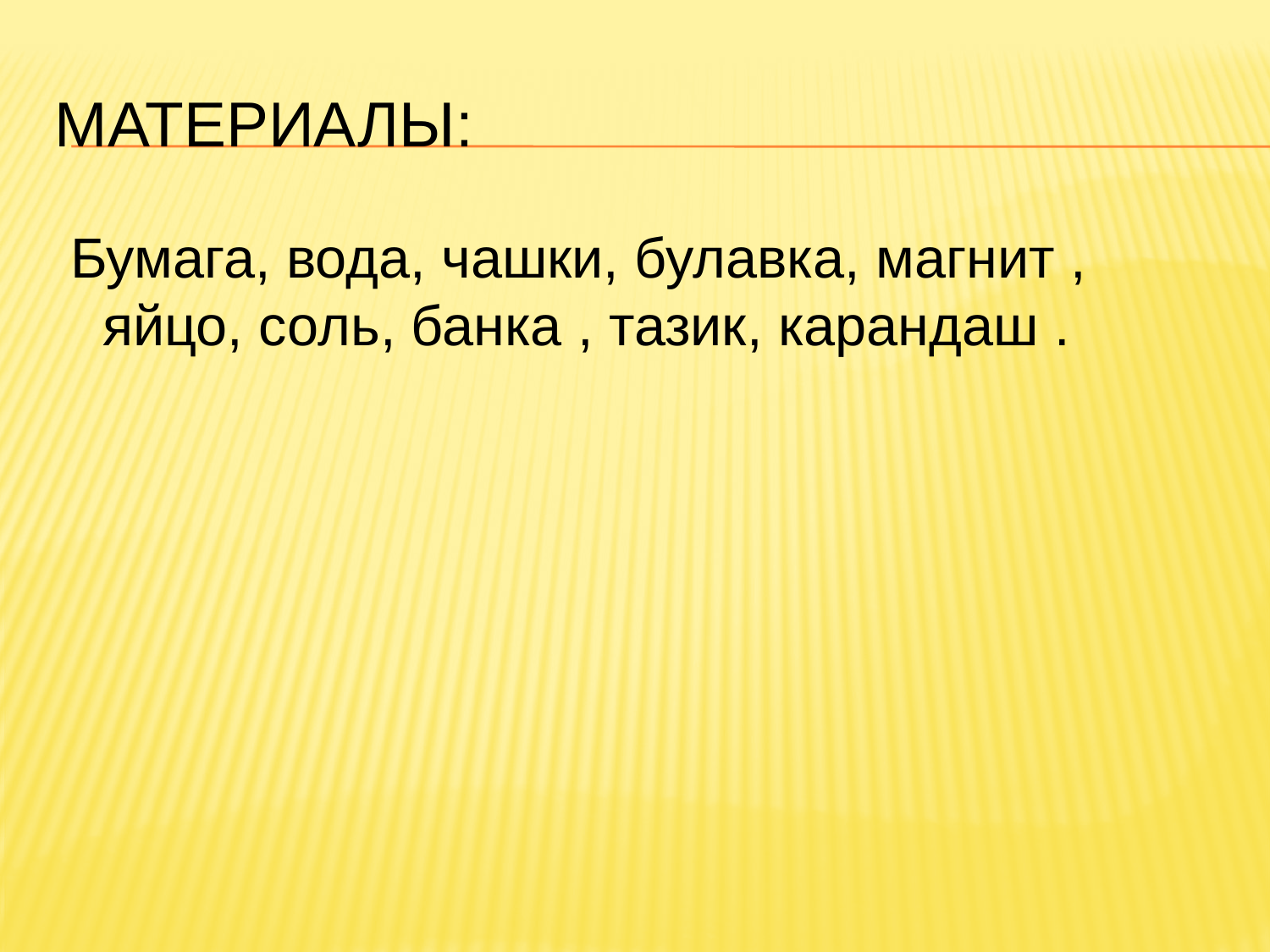

# Материалы:
 Бумага, вода, чашки, булавка, магнит , яйцо, соль, банка , тазик, карандаш .